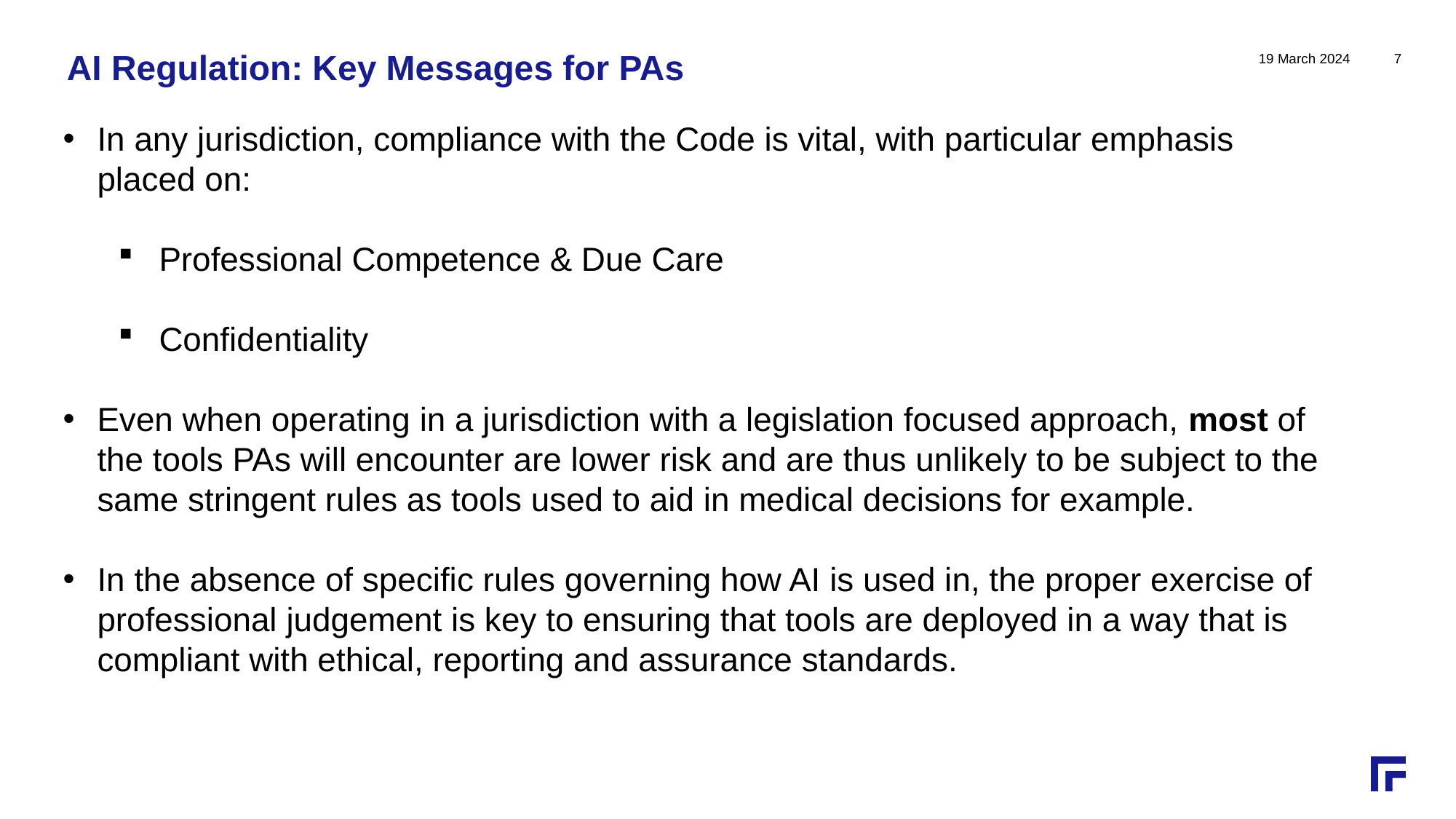

# AI Regulation: Key Messages for PAs
19 March 2024
7
In any jurisdiction, compliance with the Code is vital, with particular emphasis placed on:

Professional Competence & Due Care

Confidentiality

Even when operating in a jurisdiction with a legislation focused approach, most of the tools PAs will encounter are lower risk and are thus unlikely to be subject to the same stringent rules as tools used to aid in medical decisions for example.

In the absence of specific rules governing how AI is used in, the proper exercise of professional judgement is key to ensuring that tools are deployed in a way that is compliant with ethical, reporting and assurance standards.